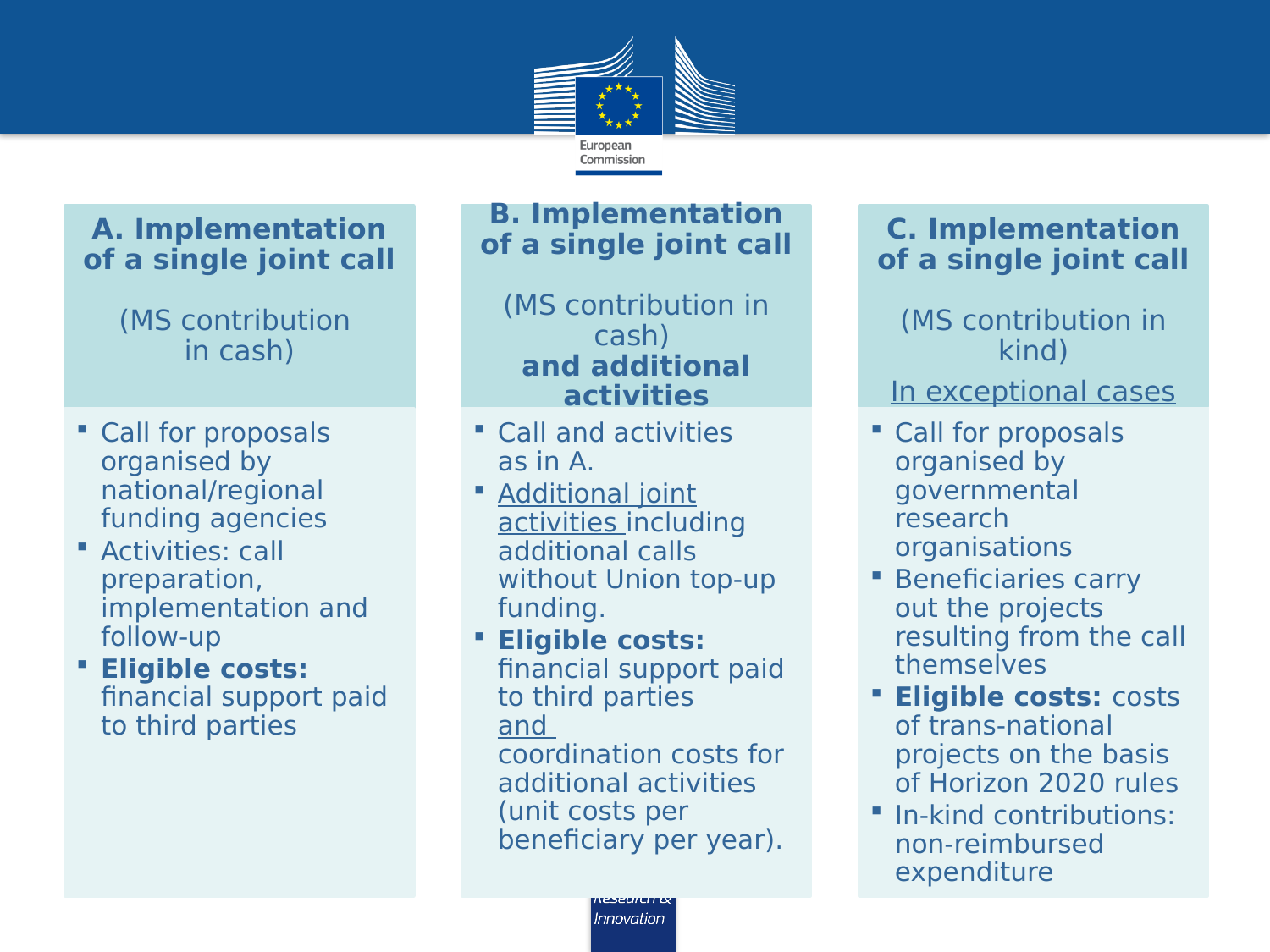

A. Implementation of a single joint call
(MS contribution
in cash)
B. Implementation of a single joint call
(MS contribution in cash)
and additional activities
C. Implementation of a single joint call
(MS contribution in kind)
In exceptional cases
Call for proposals organised by national/regional funding agencies
Activities: call preparation, implementation and follow-up
Eligible costs: financial support paid to third parties
Call and activities
as in A.
Additional joint activities including additional calls without Union top-up funding.
Eligible costs:
financial support paid to third parties
and
coordination costs for additional activities (unit costs per beneficiary per year).
Call for proposals organised by governmental research organisations
Beneficiaries carry out the projects resulting from the call themselves
Eligible costs: costs of trans-national projects on the basis of Horizon 2020 rules
In-kind contributions: non-reimbursed expenditure